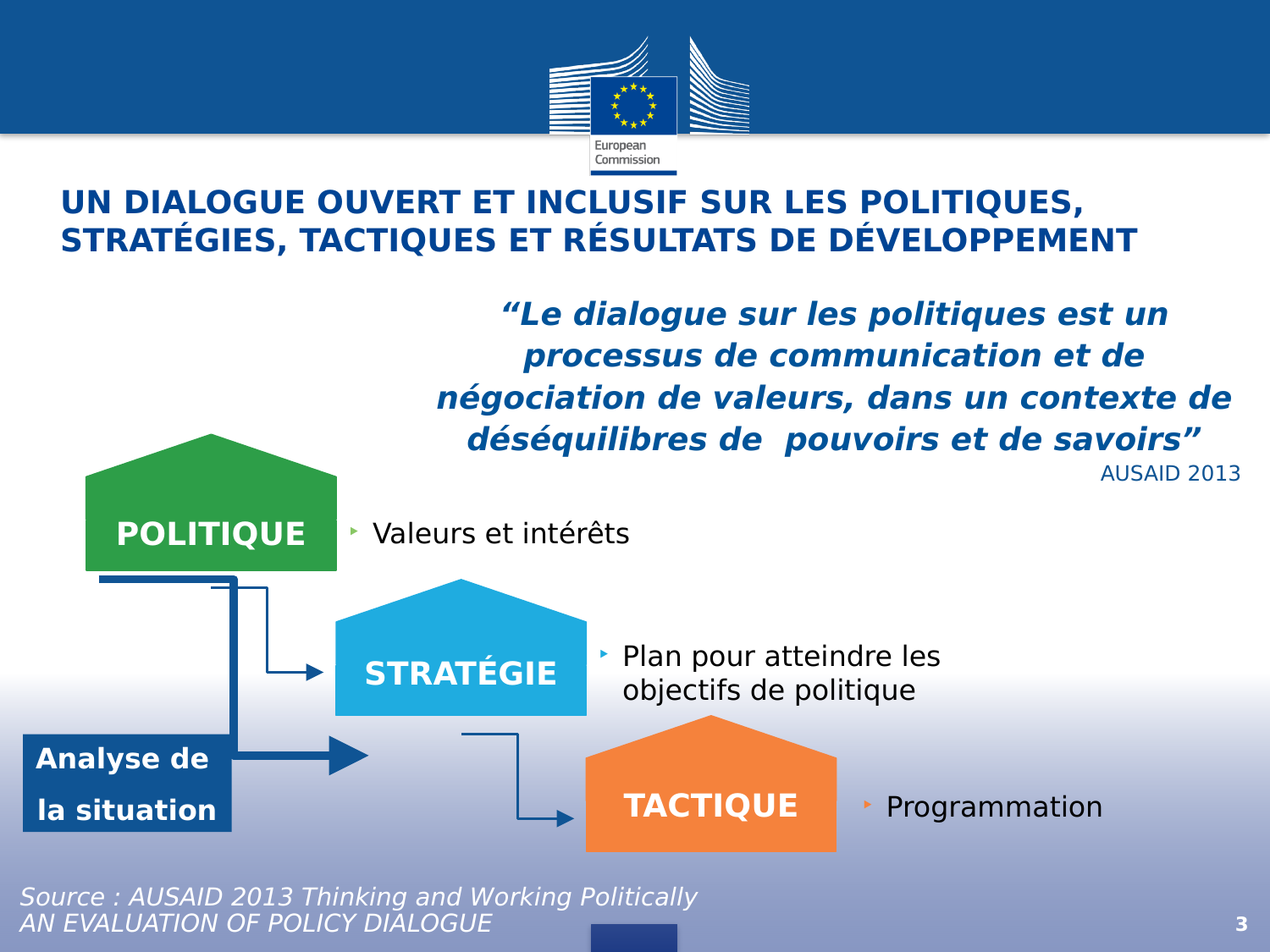

# Un dialogue ouvert et inclusif sur les politiques, stratégies, tactiques et résultats de développement
“Le dialogue sur les politiques est un processus de communication et de négociation de valeurs, dans un contexte de déséquilibres de  pouvoirs et de savoirs”
AUSAID 2013

Politique
Valeurs et intérêts

Plan pour atteindre les objectifs de politique
Stratégie

Analyse de
la situation
Tactique
Programmation
Source : AUSAID 2013 Thinking and Working Politically  AN EVALUATION OF POLICY DIALOGUE

3